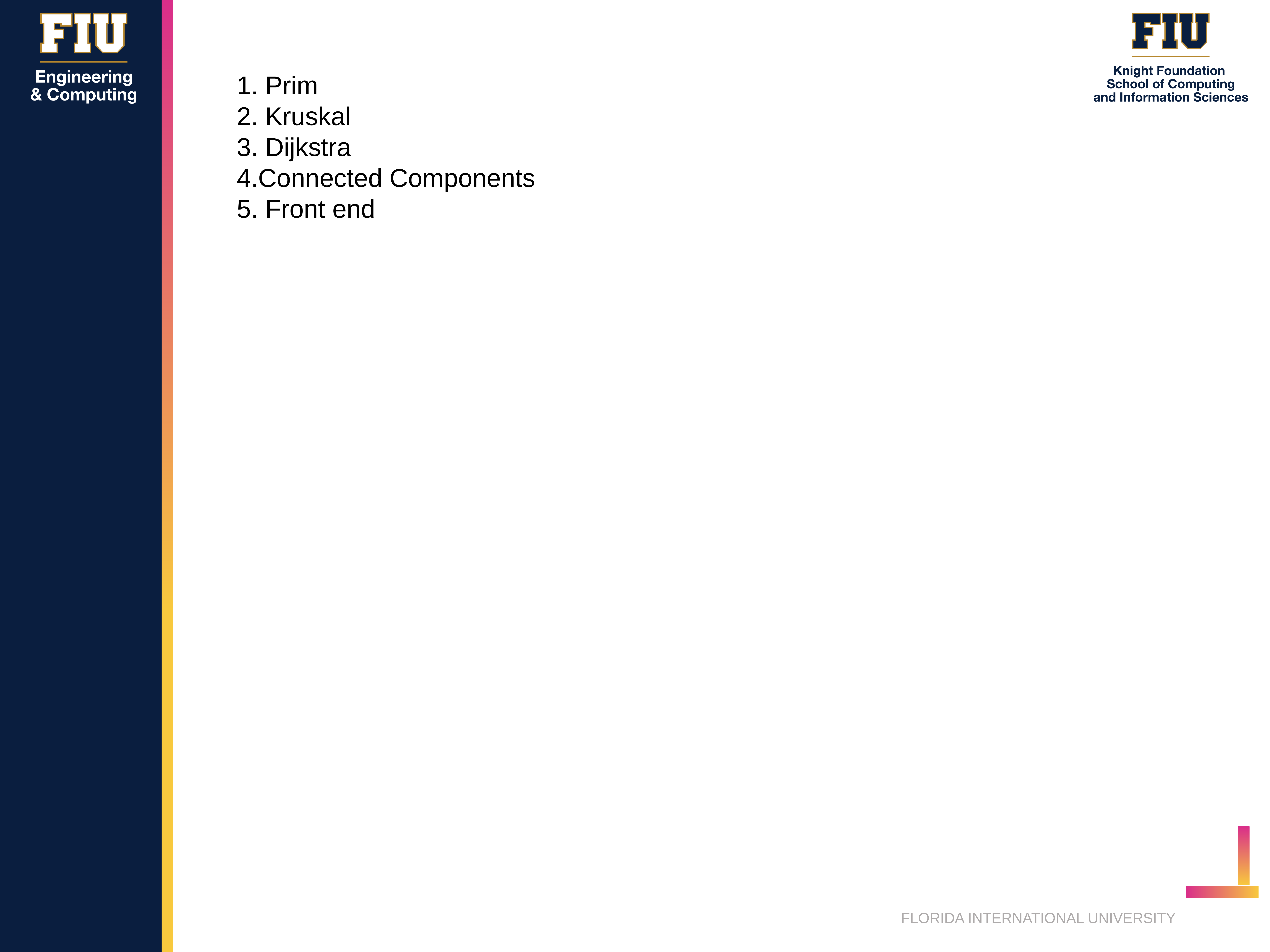

1. Prim
2. Kruskal
3. Dijkstra
4.Connected Components
5. Front end